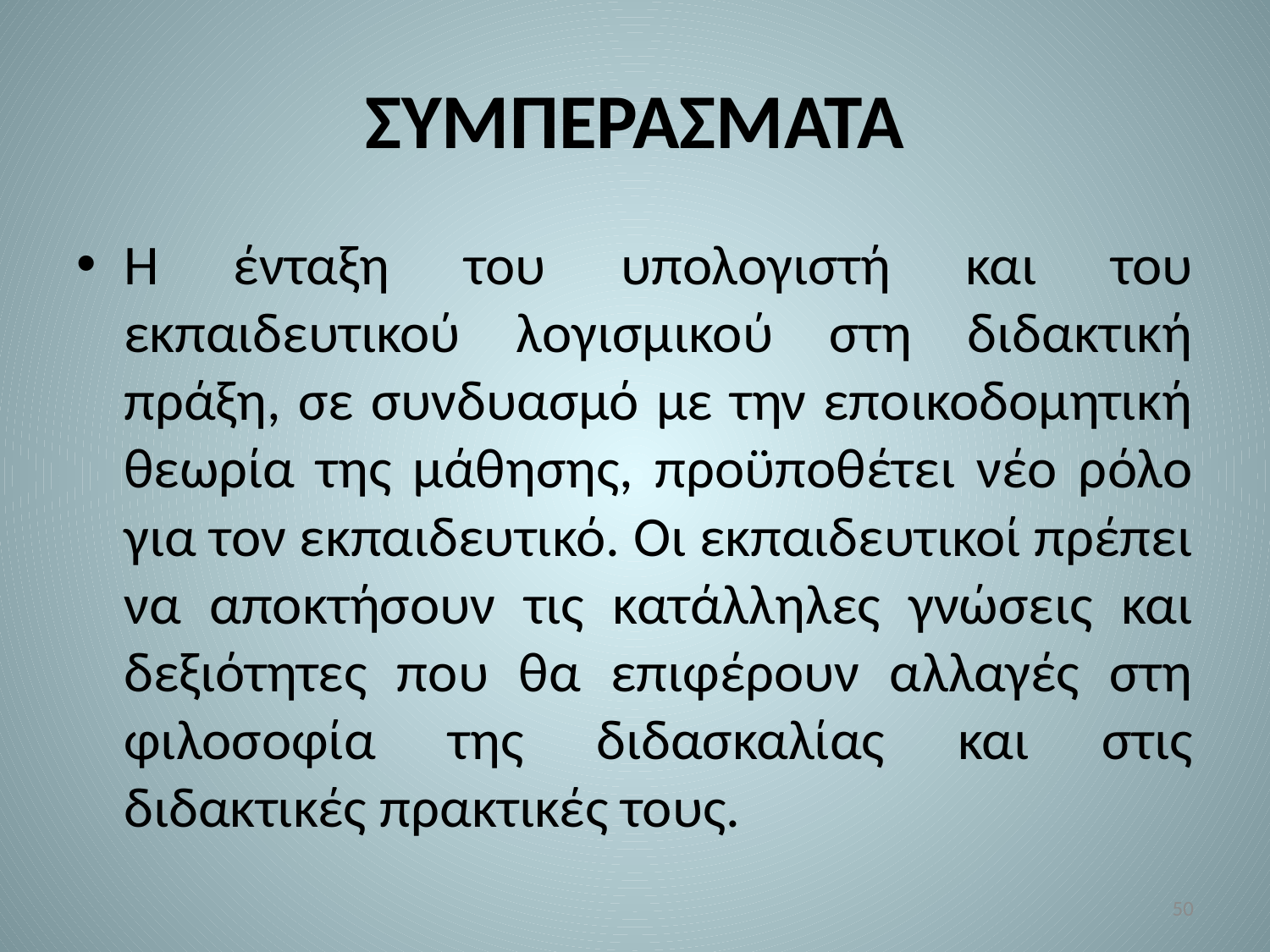

# ΣΥΜΠΕΡΑΣΜΑΤΑ
Η ένταξη του υπολογιστή και του εκπαιδευτικού λογισμικού στη διδακτική πράξη, σε συνδυασμό με την εποικοδομητική θεωρία της μάθησης, προϋποθέτει νέο ρόλο για τον εκπαιδευτικό. Οι εκπαιδευτικοί πρέπει να αποκτήσουν τις κατάλληλες γνώσεις και δεξιότητες που θα επιφέρουν αλλαγές στη φιλοσοφία της διδασκαλίας και στις διδακτικές πρακτικές τους.
50